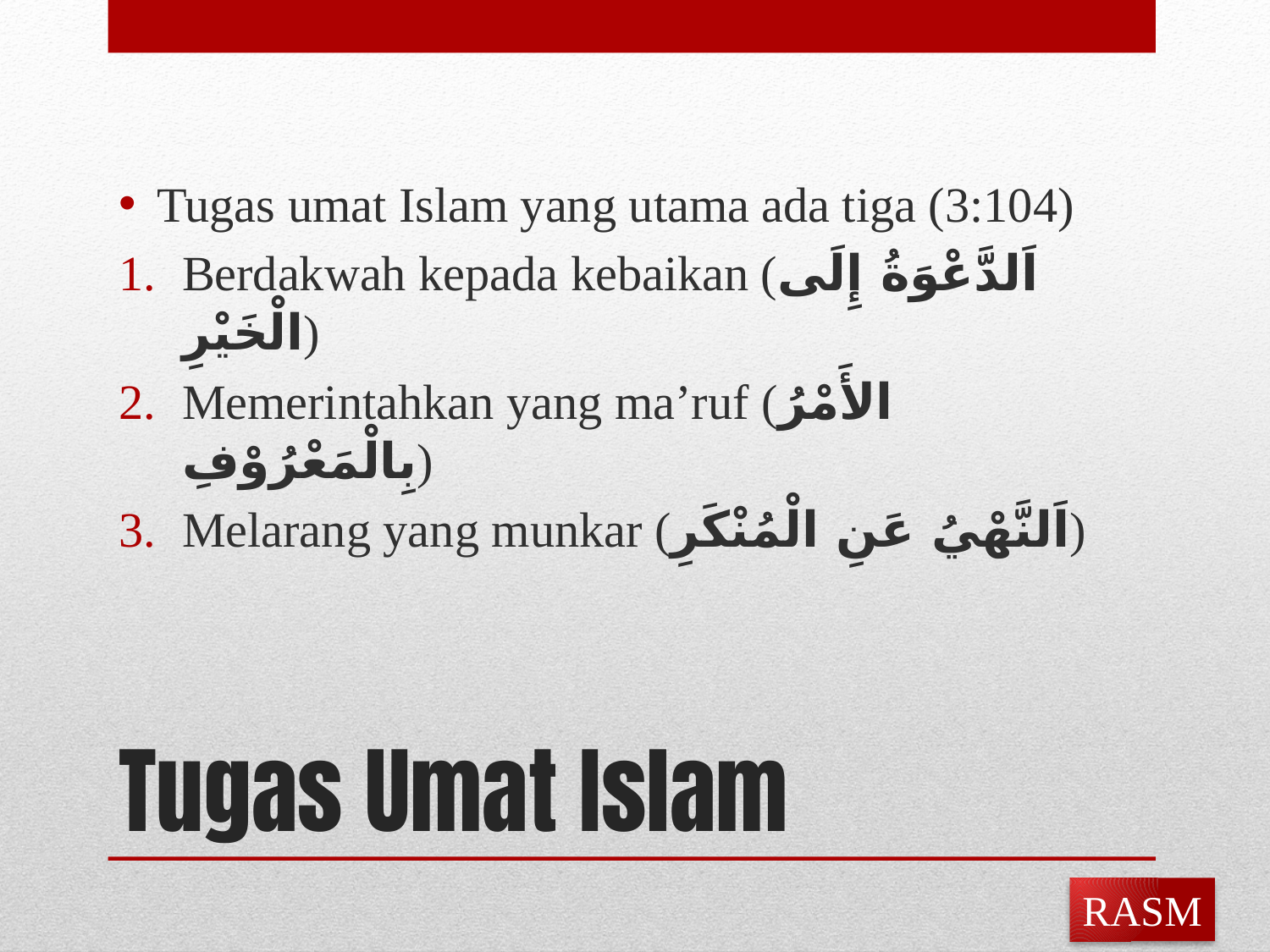

Tugas umat Islam yang utama ada tiga (3:104)
Berdakwah kepada kebaikan (اَلدَّعْوَةُ إِلَى الْخَيْرِ)
Memerintahkan yang ma’ruf (الأَمْرُ بِالْمَعْرُوْفِ)
Melarang yang munkar (اَلنَّهْيُ عَنِ الْمُنْكَرِ)
# Tugas Umat Islam
RASM